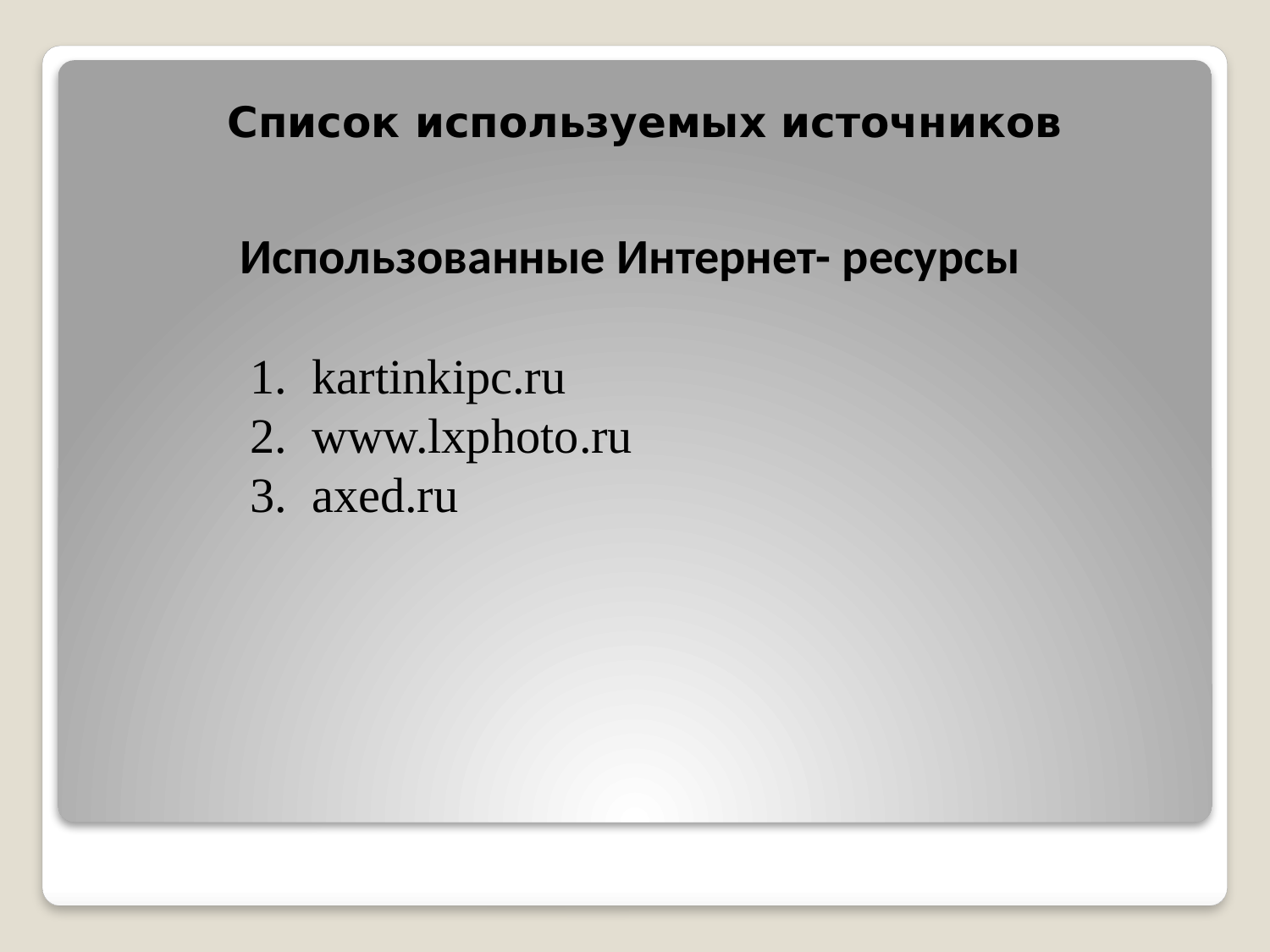

Список используемых источников
Использованные Интернет- ресурсы
1.  kartinkipc.ru
2.  www.lxphoto.ru
3.  axed.ru
#